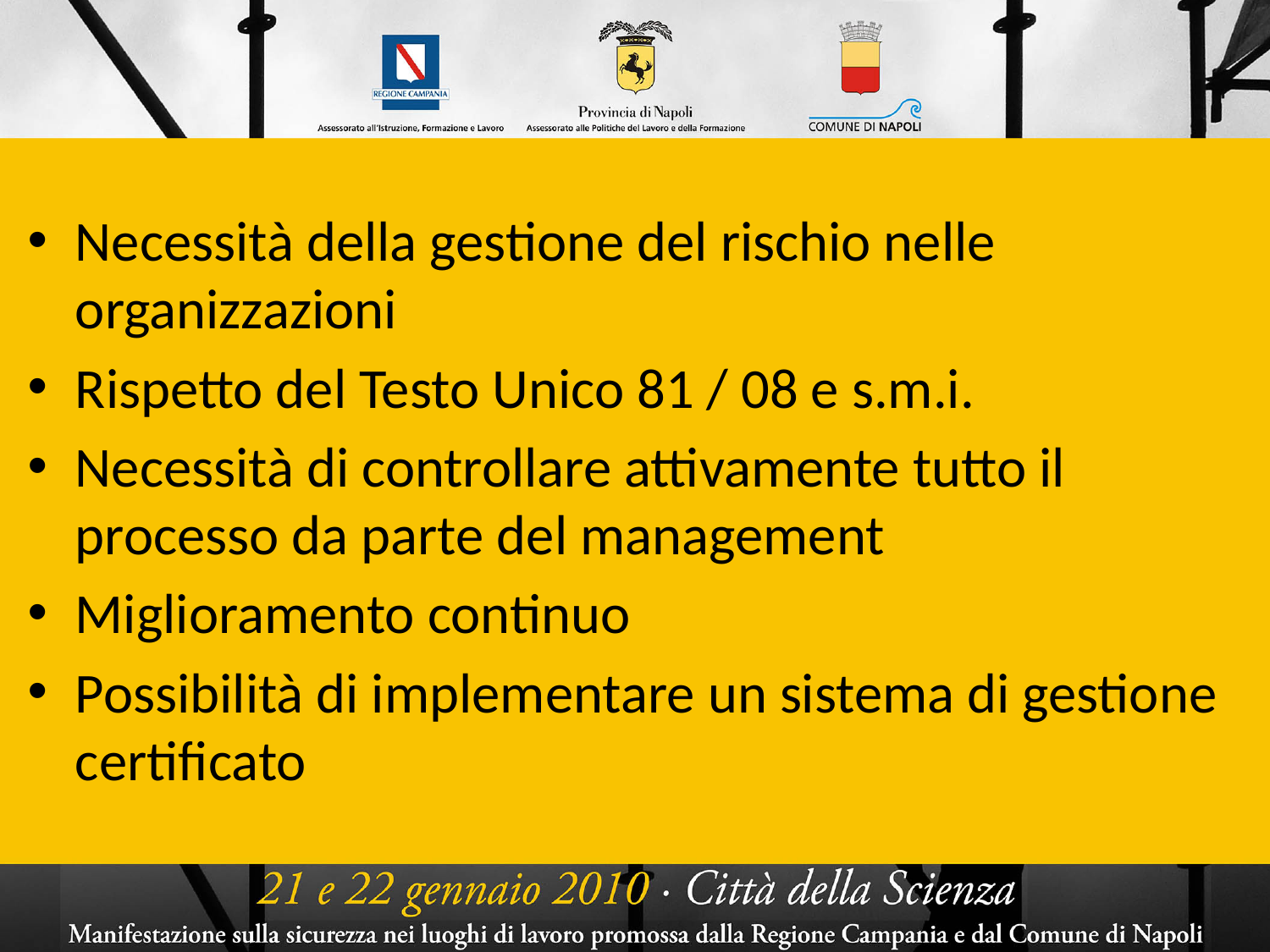

Necessità della gestione del rischio nelle organizzazioni
Rispetto del Testo Unico 81 / 08 e s.m.i.
Necessità di controllare attivamente tutto il processo da parte del management
Miglioramento continuo
Possibilità di implementare un sistema di gestione certificato